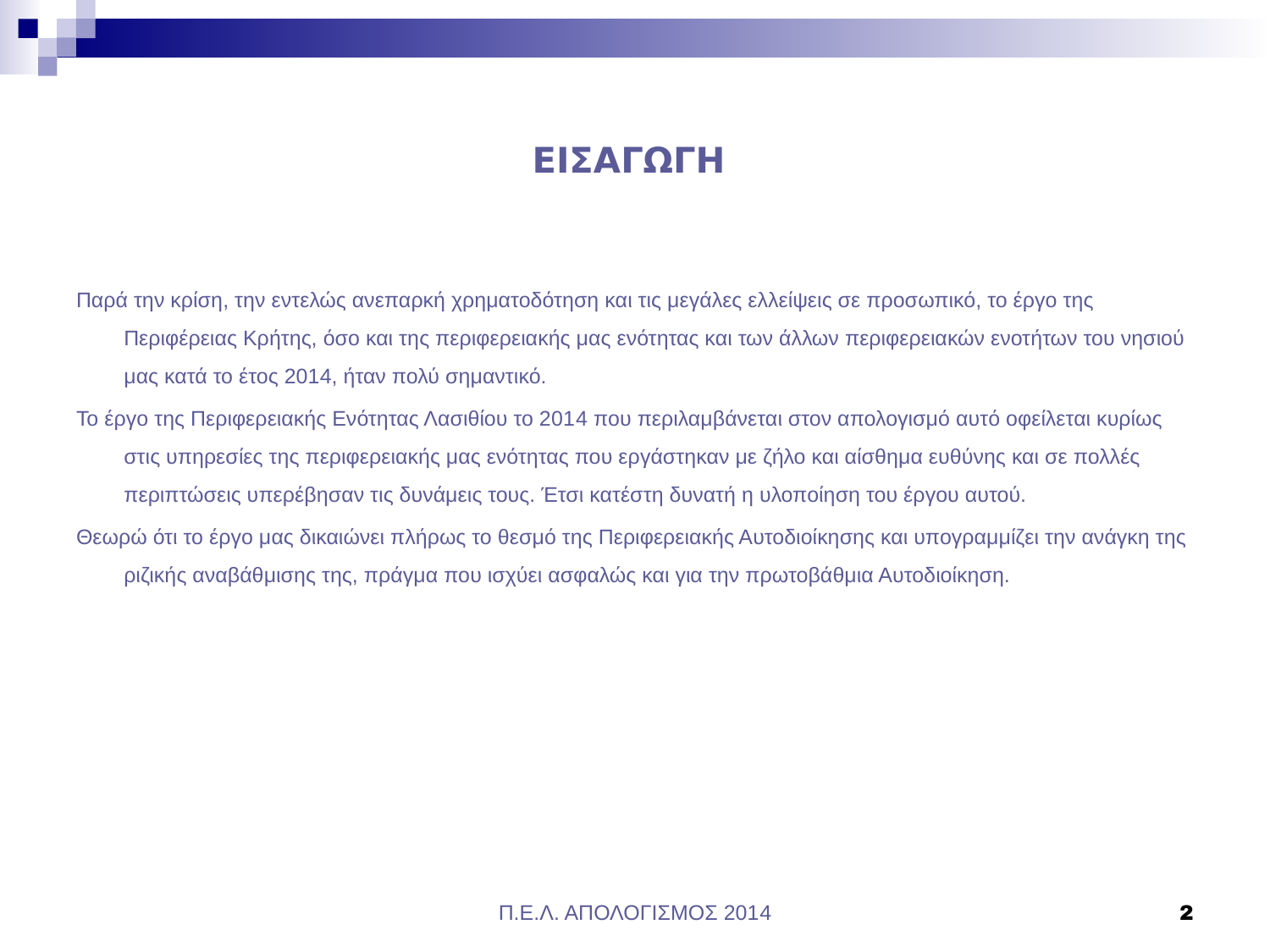

# ΕΙΣΑΓΩΓΗ
Παρά την κρίση, την εντελώς ανεπαρκή χρηματοδότηση και τις μεγάλες ελλείψεις σε προσωπικό, το έργο της Περιφέρειας Κρήτης, όσο και της περιφερειακής μας ενότητας και των άλλων περιφερειακών ενοτήτων του νησιού μας κατά το έτος 2014, ήταν πολύ σημαντικό.
Το έργο της Περιφερειακής Ενότητας Λασιθίου το 2014 που περιλαμβάνεται στον απολογισμό αυτό οφείλεται κυρίως στις υπηρεσίες της περιφερειακής μας ενότητας που εργάστηκαν με ζήλο και αίσθημα ευθύνης και σε πολλές περιπτώσεις υπερέβησαν τις δυνάμεις τους. Έτσι κατέστη δυνατή η υλοποίηση του έργου αυτού.
Θεωρώ ότι το έργο μας δικαιώνει πλήρως το θεσμό της Περιφερειακής Αυτοδιοίκησης και υπογραμμίζει την ανάγκη της ριζικής αναβάθμισης της, πράγμα που ισχύει ασφαλώς και για την πρωτοβάθμια Αυτοδιοίκηση.

Π.Ε.Λ. ΑΠΟΛΟΓΙΣΜΟΣ 2014
2